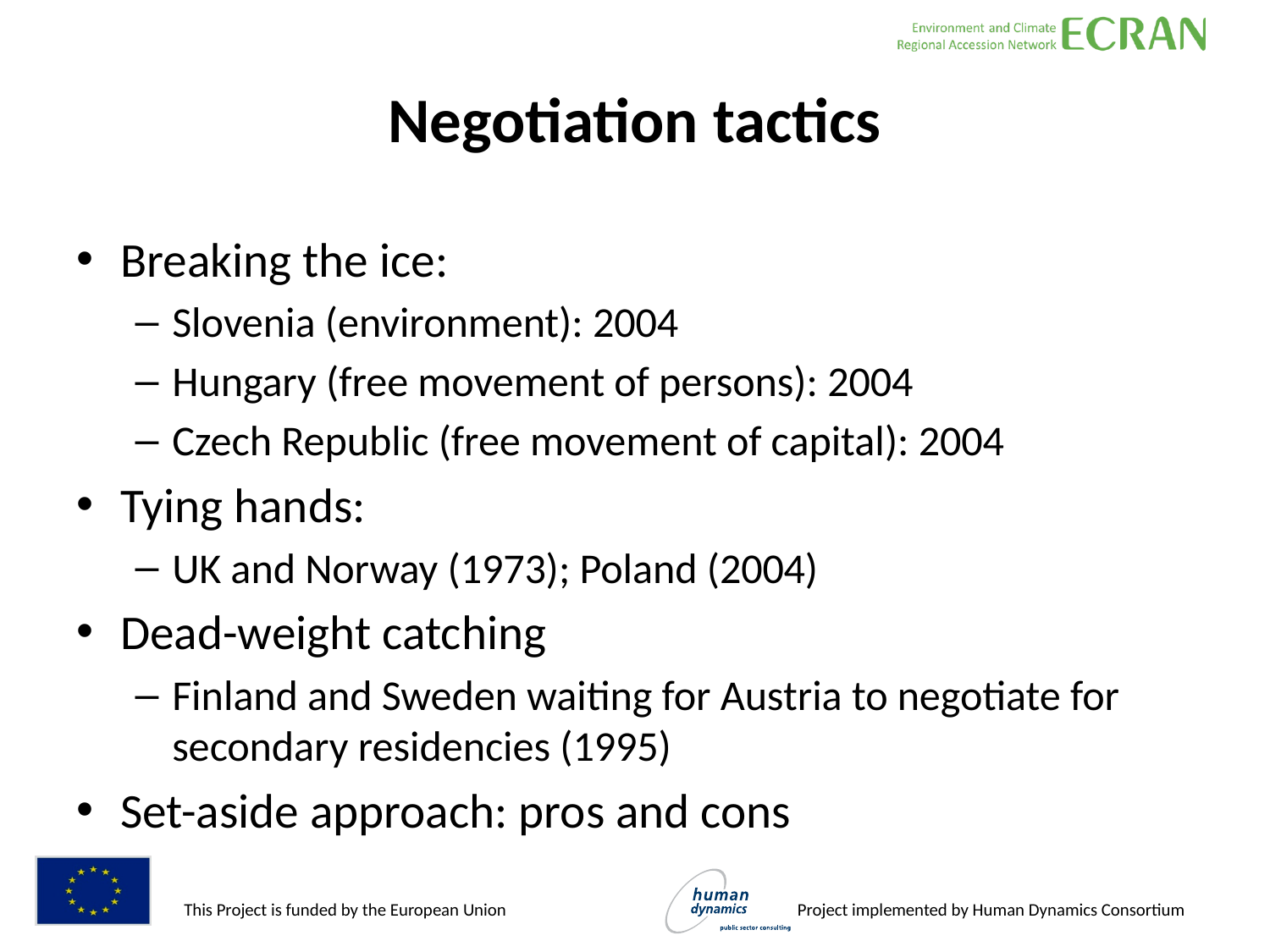

# Negotiation tactics
Breaking the ice:
Slovenia (environment): 2004
Hungary (free movement of persons): 2004
Czech Republic (free movement of capital): 2004
Tying hands:
UK and Norway (1973); Poland (2004)
Dead-weight catching
Finland and Sweden waiting for Austria to negotiate for secondary residencies (1995)
Set-aside approach: pros and cons